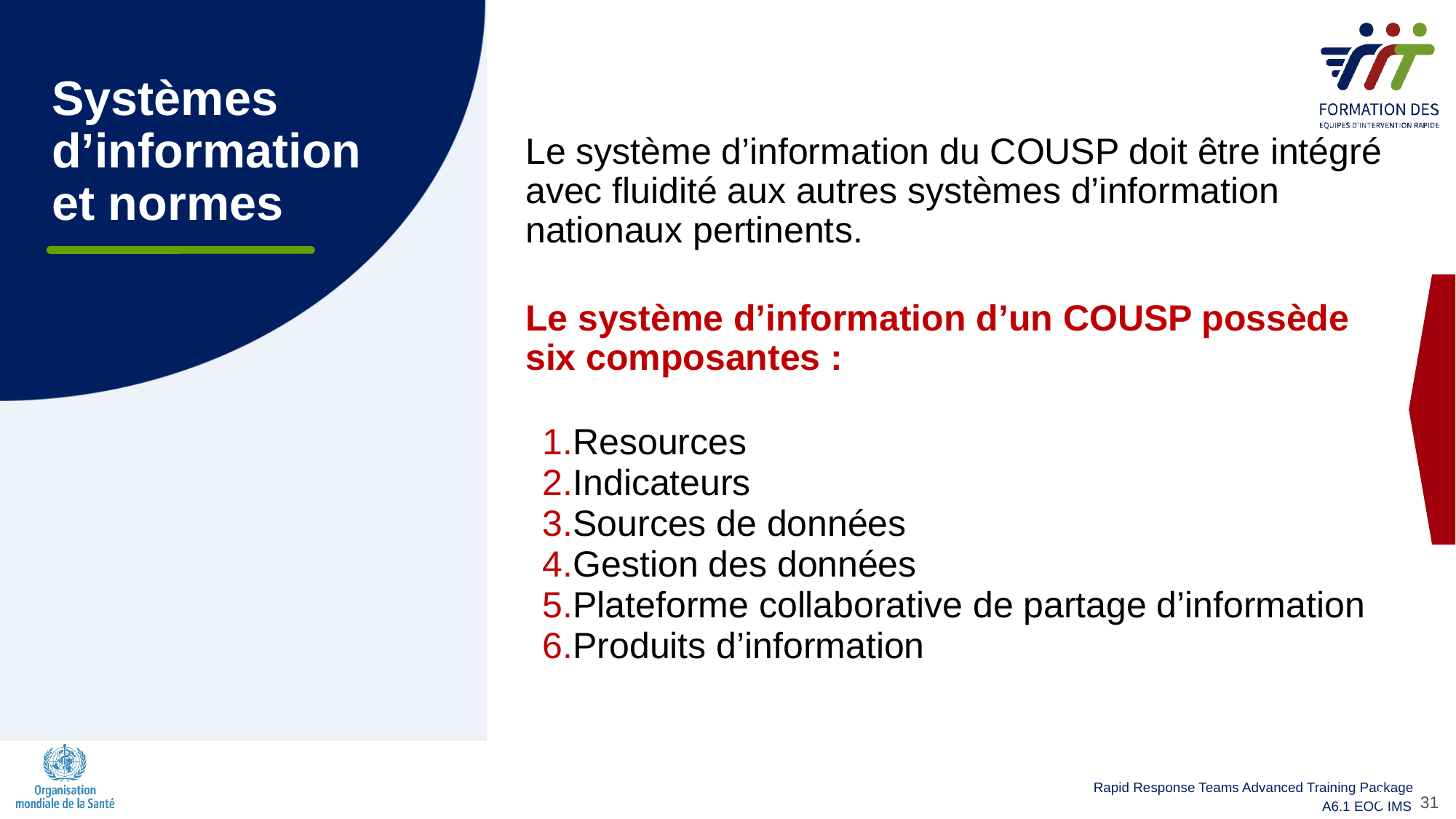

# Systèmes d’information et normes
Le système d’information du COUSP doit être intégré avec fluidité aux autres systèmes d’information nationaux pertinents.

Le système d’information d’un COUSP possède six composantes :

Resources
Indicateurs
Sources de données
Gestion des données
Plateforme collaborative de partage d’information
Produits d’information

31